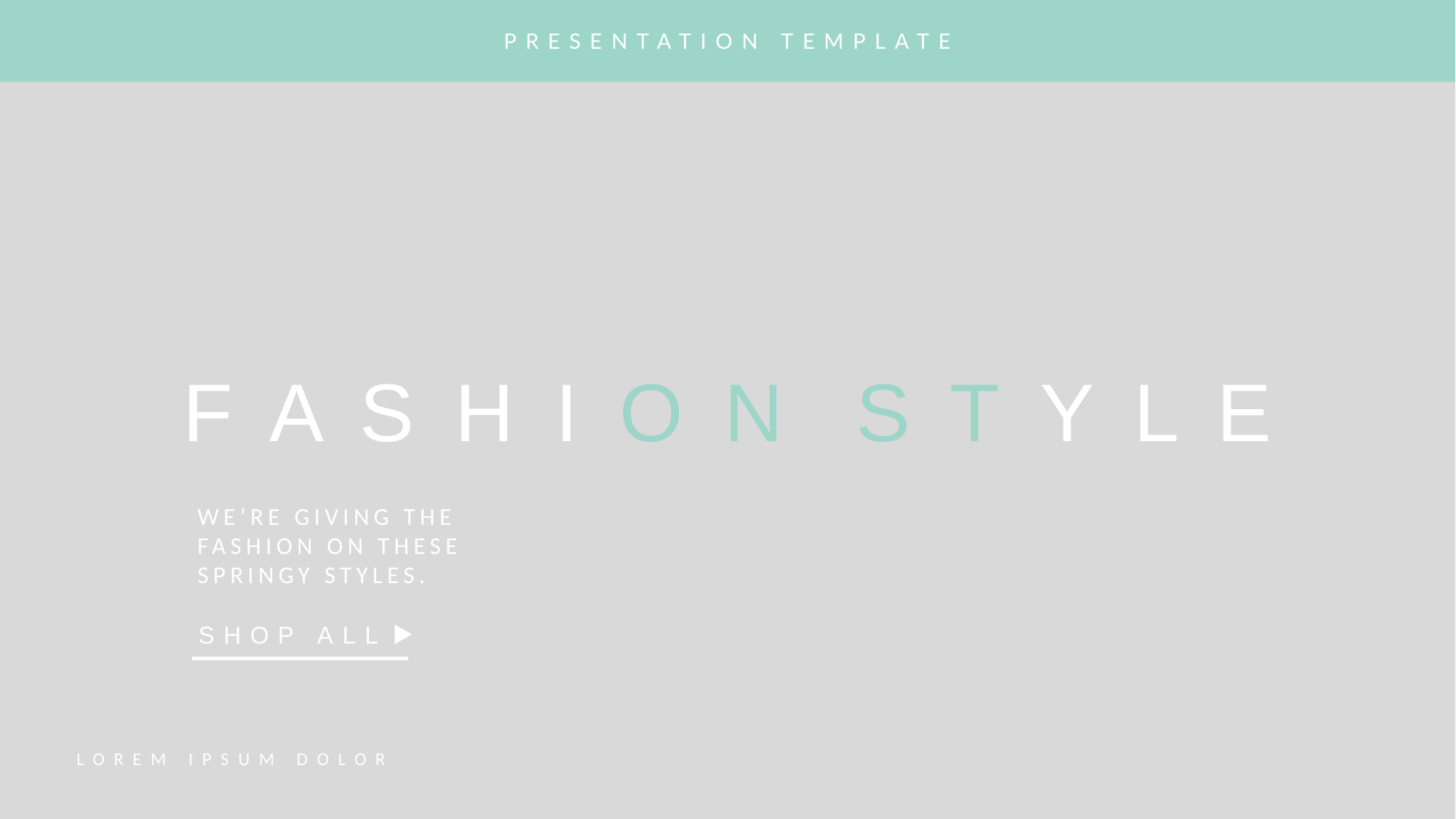

PRESENTATION TEMPLATE
F A S H I O N  S T Y L E
WE’RE GIVING THE
FASHION ON THESE
SPRINGY STYLES.
SHOP ALL

LOREM IPSUM DOLOR